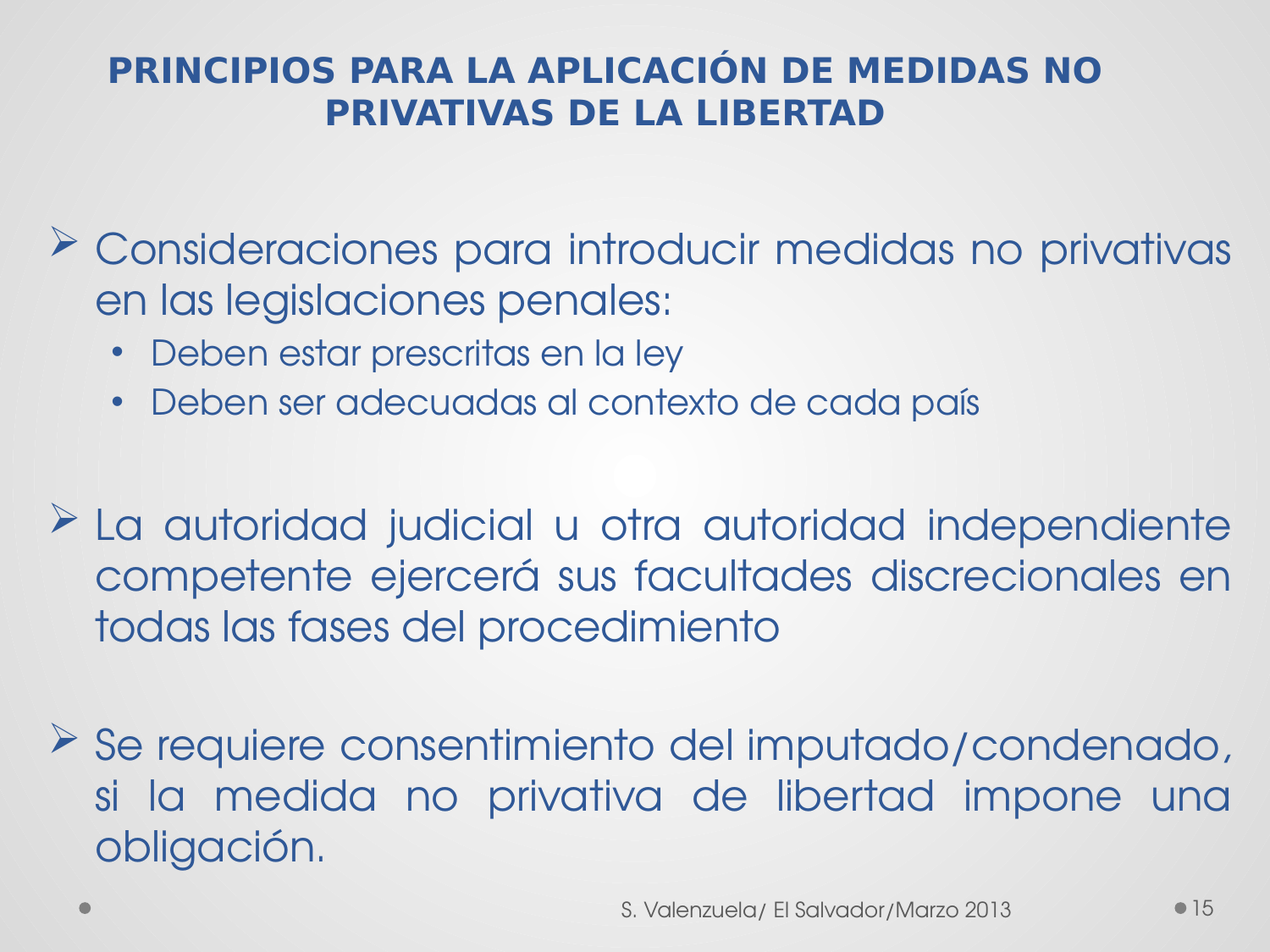

# PRINCIPIOS PARA LA APLICACIÓN DE MEDIDAS NO PRIVATIVAS DE LA LIBERTAD

Consideraciones para introducir medidas no privativas en las legislaciones penales:
Deben estar prescritas en la ley
Deben ser adecuadas al contexto de cada país

La autoridad judicial u otra autoridad independiente competente ejercerá sus facultades discrecionales en todas las fases del procedimiento

Se requiere consentimiento del imputado/condenado, si la medida no privativa de libertad impone una obligación.

15
S. Valenzuela/ El Salvador/Marzo 2013